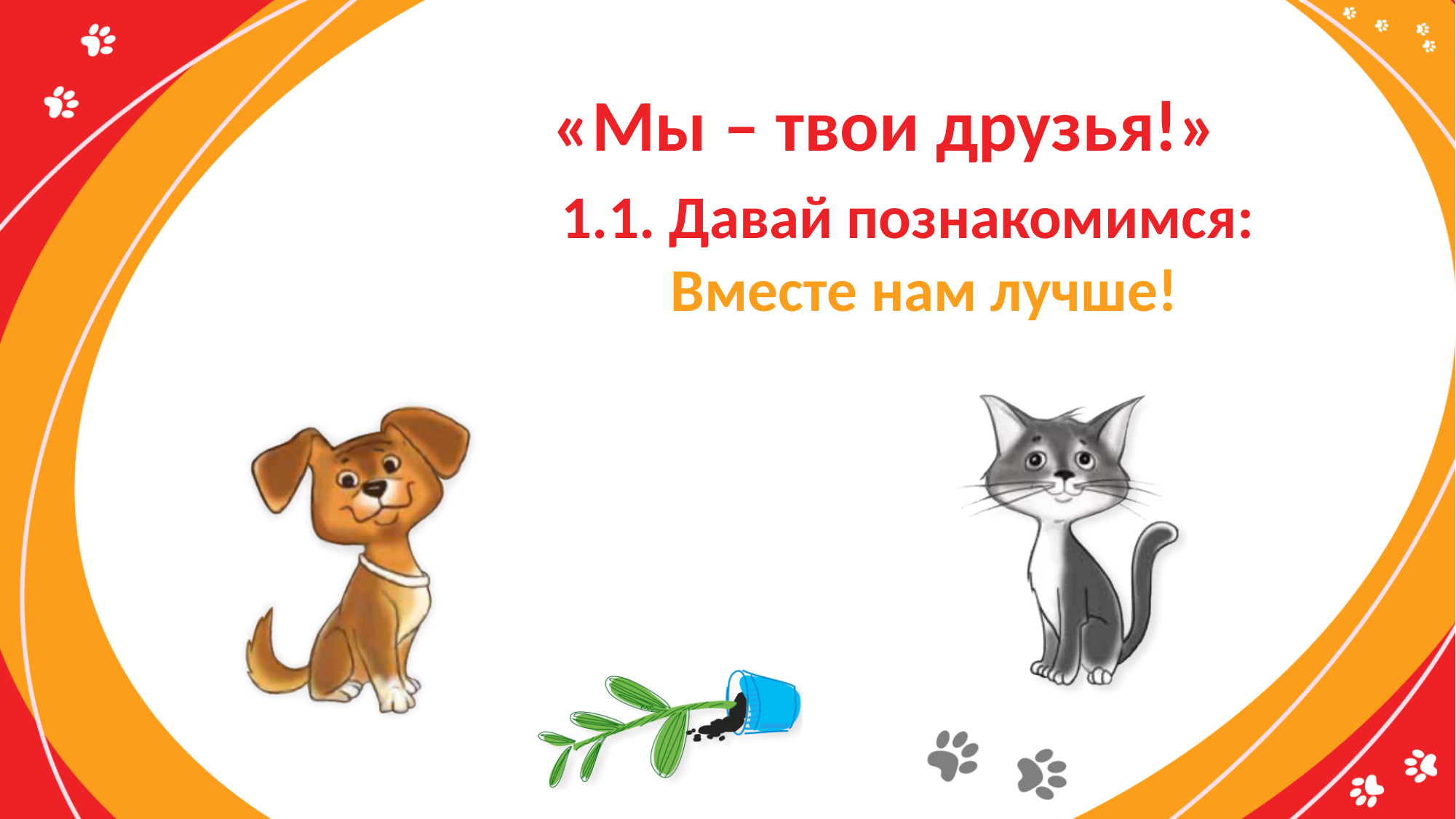

# «Мы – твои друзья!»
1.1. Давай познакомимся:
        Вместе нам лучше!